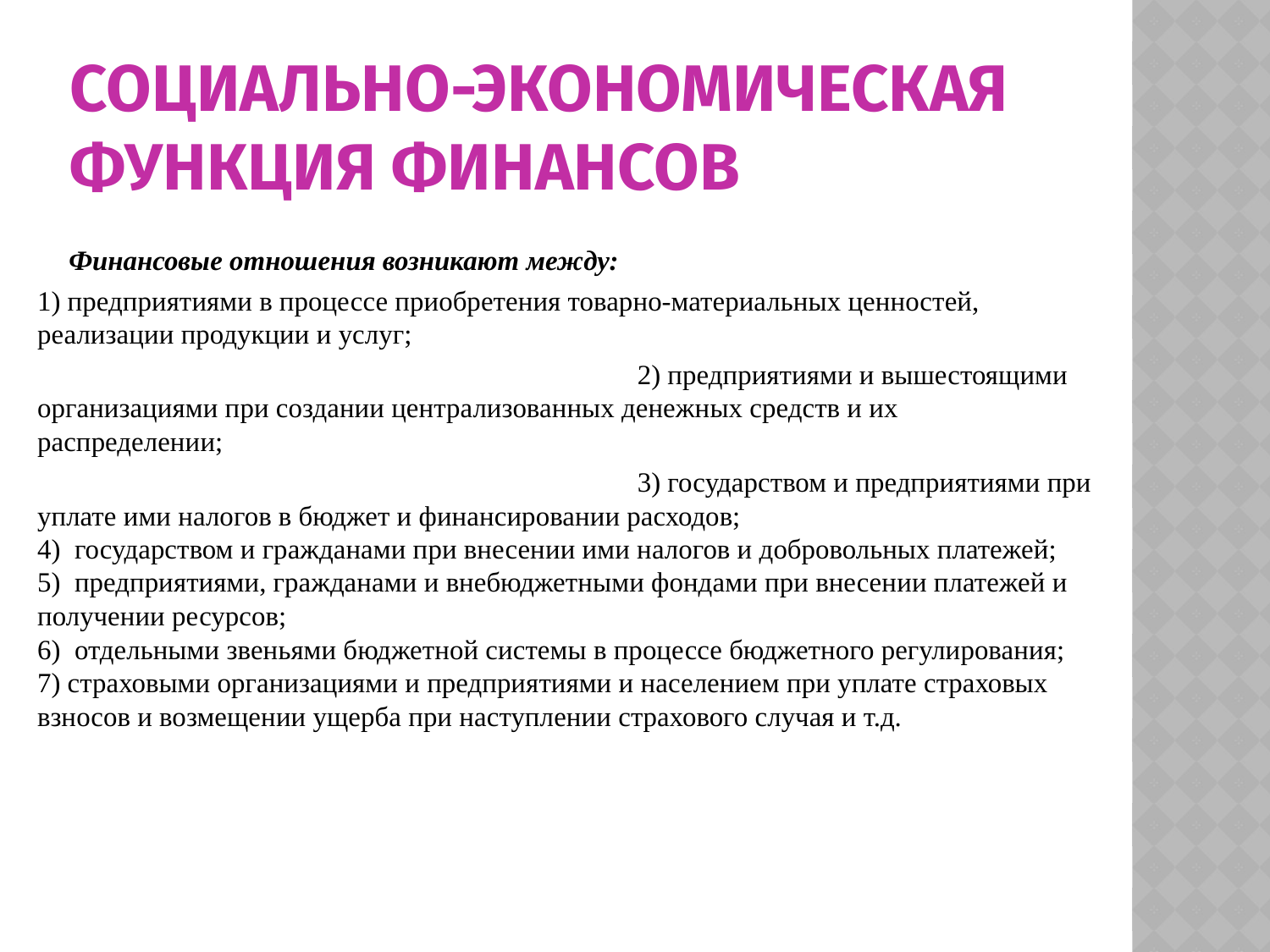

# Социально-экономическая функция финансов
    Финансовые отношения возникают между:
1) предприятиями в процессе приобретения товарно-материальных ценностей, реализации продукции и услуг;
2) предприятиями и вышестоящими организациями при создании централизованных денежных средств и их распределении;
3) государством и предприятиями при уплате ими налогов в бюджет и финансировании расходов;
4)  государством и гражданами при внесении ими налогов и добровольных платежей;
5)  предприятиями, гражданами и внебюджетными фондами при внесении платежей и получении ресурсов;
6)  отдельными звеньями бюджетной системы в процессе бюджетного регулирования;
7) страховыми организациями и предприятиями и населением при уплате страховых взносов и возмещении ущерба при наступлении страхового случая и т.д.